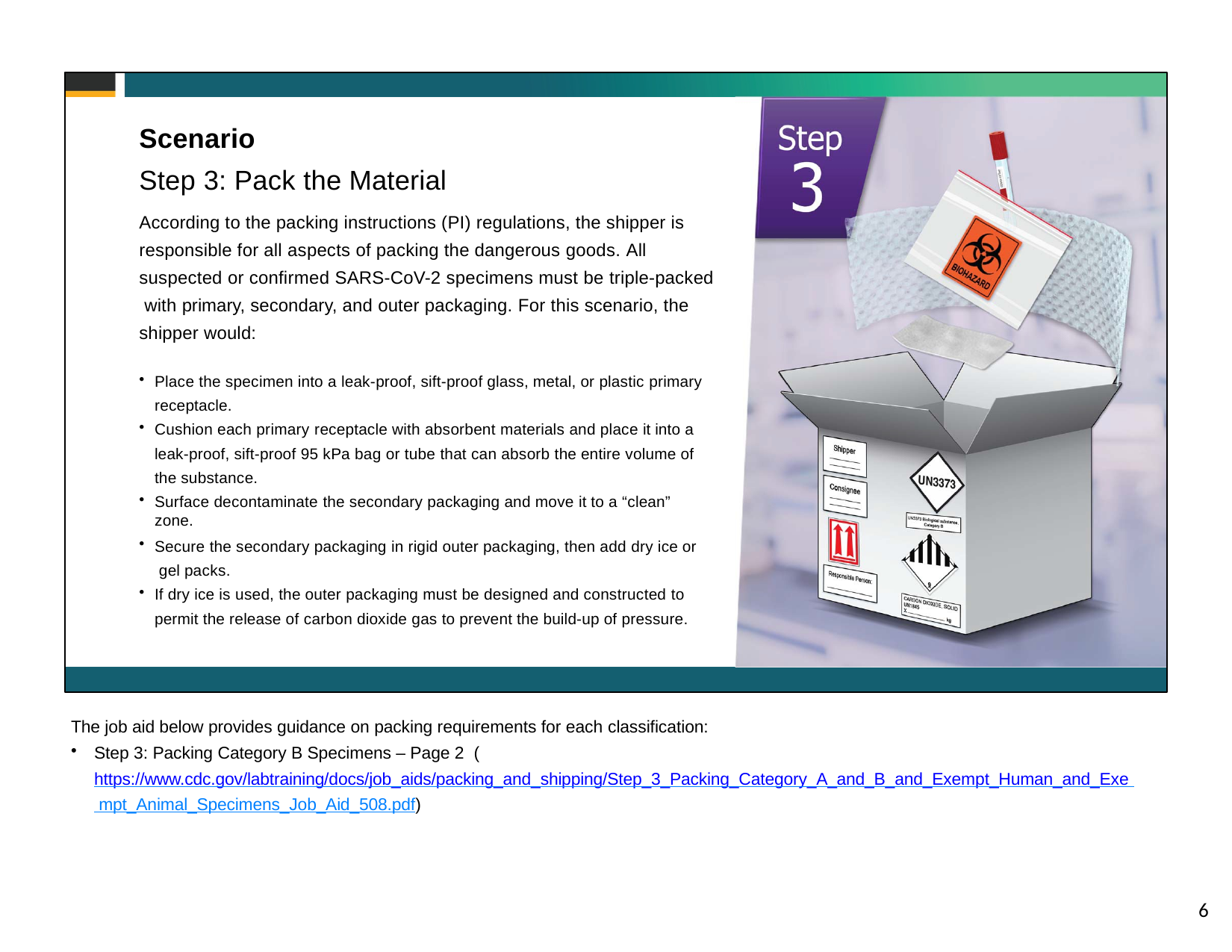

Scenario
Step 3: Pack the Material
According to the packing instructions (PI) regulations, the shipper is  responsible for all aspects of packing the dangerous goods. All  suspected or confirmed SARS-CoV-2 specimens must be triple-packed  with primary, secondary, and outer packaging. For this scenario, the  shipper would:

Place the specimen into a leak-proof, sift-proof glass, metal, or plastic primary  receptacle.
Cushion each primary receptacle with absorbent materials and place it into a  leak-proof, sift-proof 95 kPa bag or tube that can absorb the entire volume of  the substance.
Surface decontaminate the secondary packaging and move it to a “clean” zone.
Secure the secondary packaging in rigid outer packaging, then add dry ice or  gel packs.
If dry ice is used, the outer packaging must be designed and constructed to  permit the release of carbon dioxide gas to prevent the build-up of pressure.
The job aid below provides guidance on packing requirements for each classification:
Step 3: Packing Category B Specimens – Page 2  (https://www.cdc.gov/labtraining/docs/job_aids/packing_and_shipping/Step_3_Packing_Category_A_and_B_and_Exempt_Human_and_Exe  mpt_Animal_Specimens_Job_Aid_508.pdf)
6